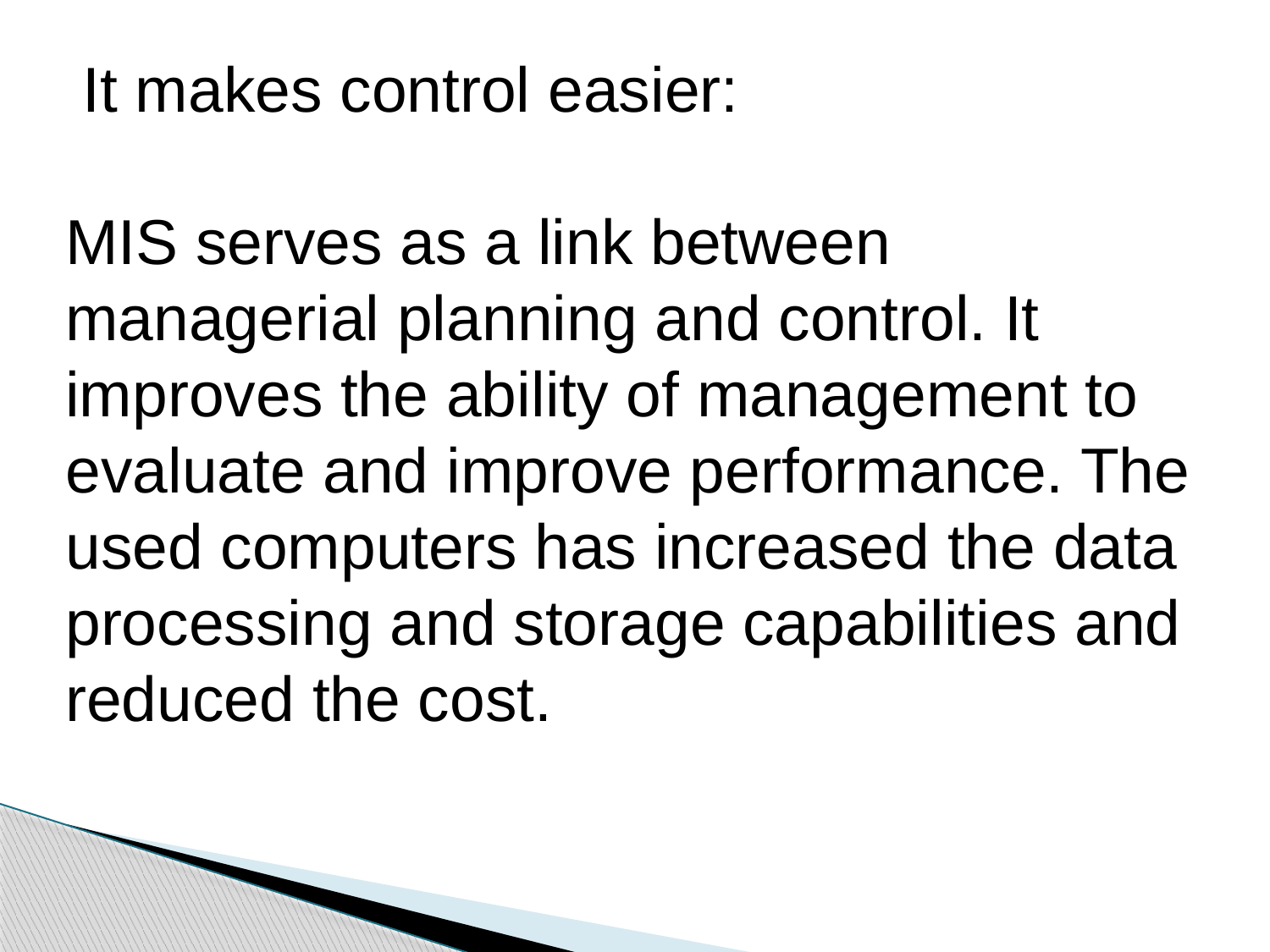

It makes control easier:

MIS serves as a link between managerial planning and control. It improves the ability of management to evaluate and improve performance. The used computers has increased the data processing and storage capabilities and reduced the cost.